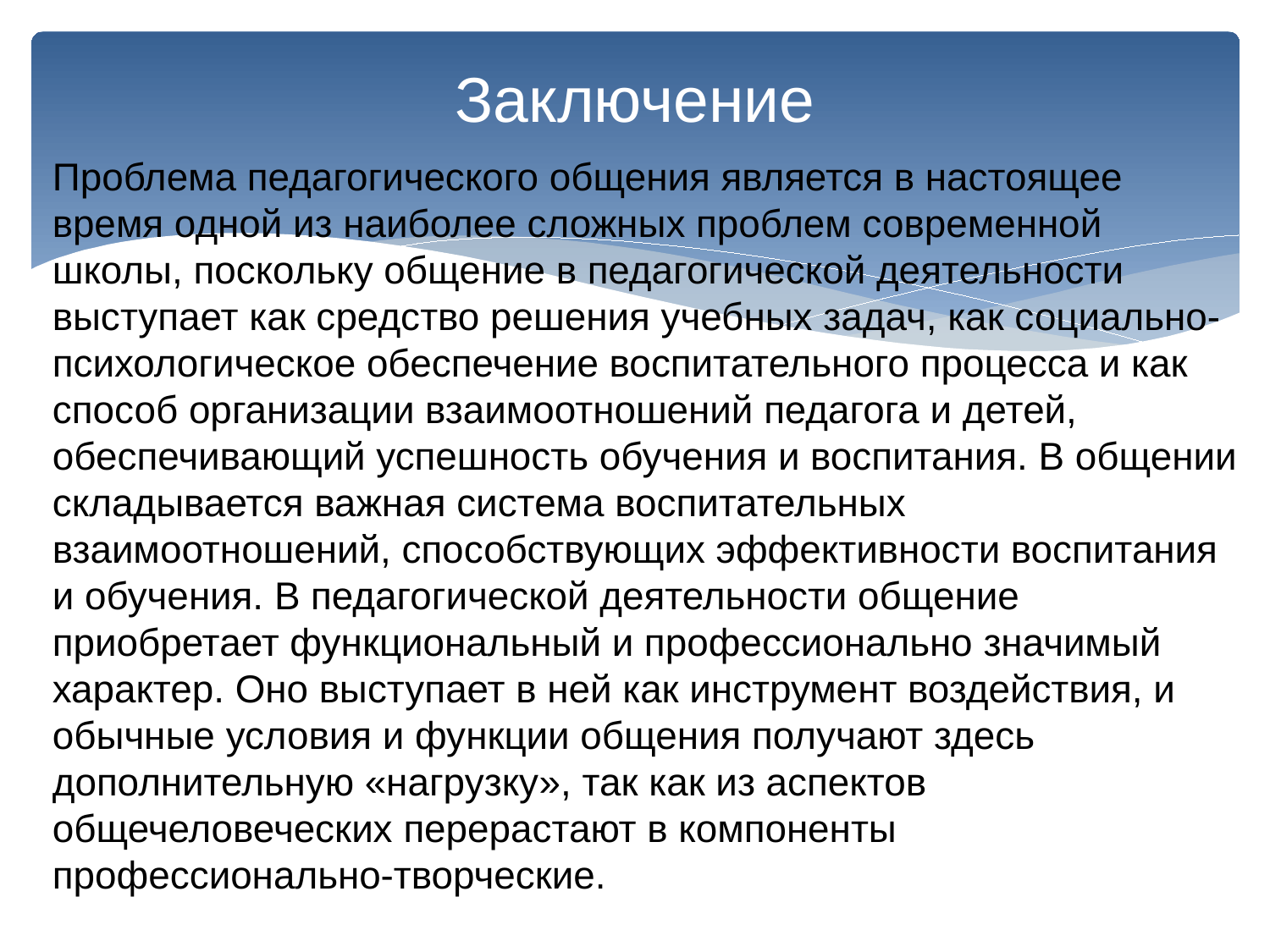

# Заключение
Проблема педагогического общения является в настоящее время одной из наиболее сложных проблем современной школы, поскольку общение в педагогической деятельности выступает как средство решения учебных задач, как социально-психологическое обеспечение воспитательного процесса и как способ организации взаимоотношений педагога и детей, обеспечивающий успешность обучения и воспитания. В общении складывается важная система воспитательных взаимоотношений, способствующих эффективности воспитания и обучения. В педагогической деятельности общение приобретает функциональный и профессионально значимый характер. Оно выступает в ней как инструмент воздействия, и обычные условия и функции общения получают здесь дополнительную «нагрузку», так как из аспектов общечеловеческих перерастают в компоненты профессионально-творческие.